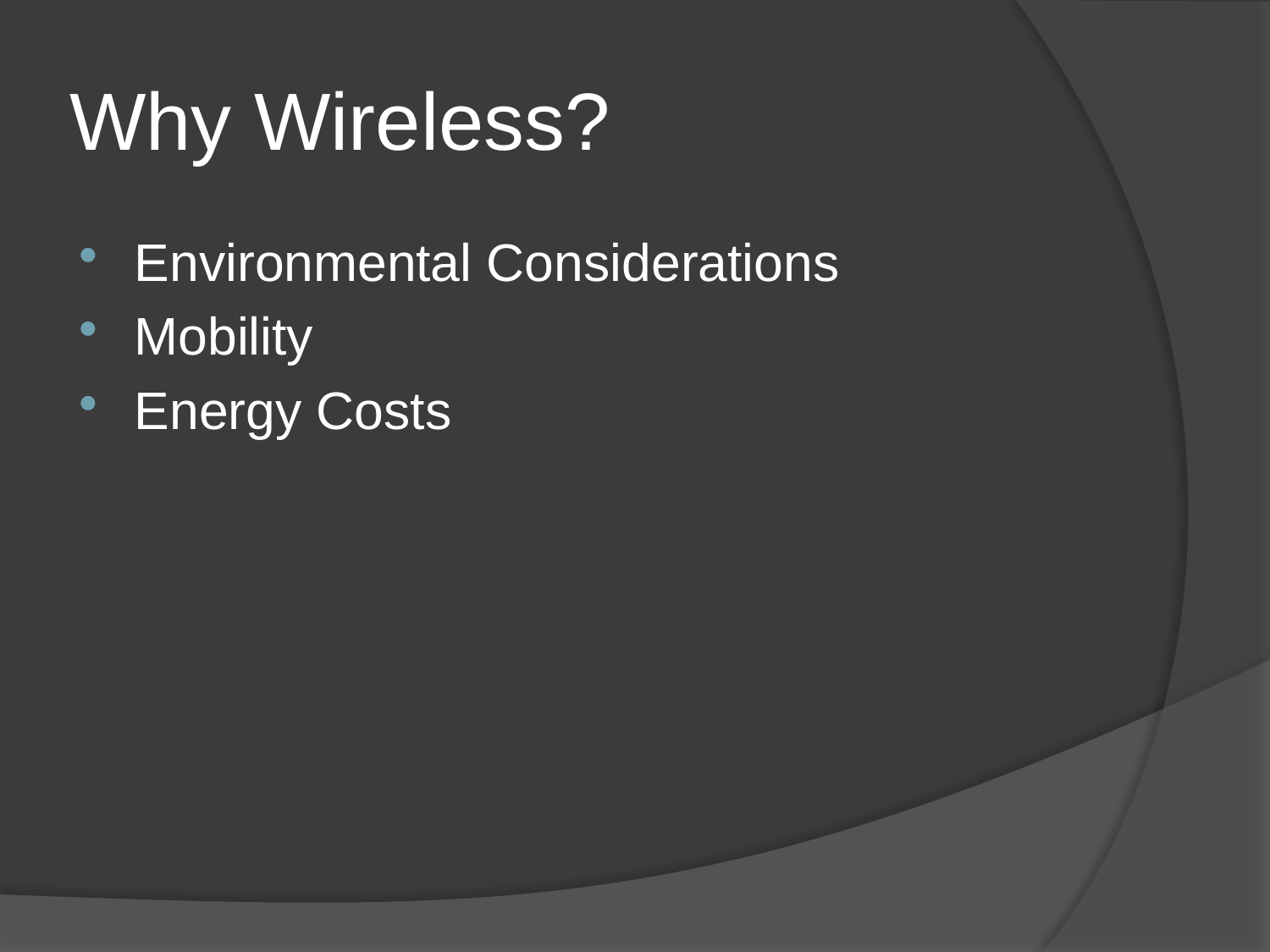

# Why Wireless?
Environmental Considerations
Mobility
Energy Costs